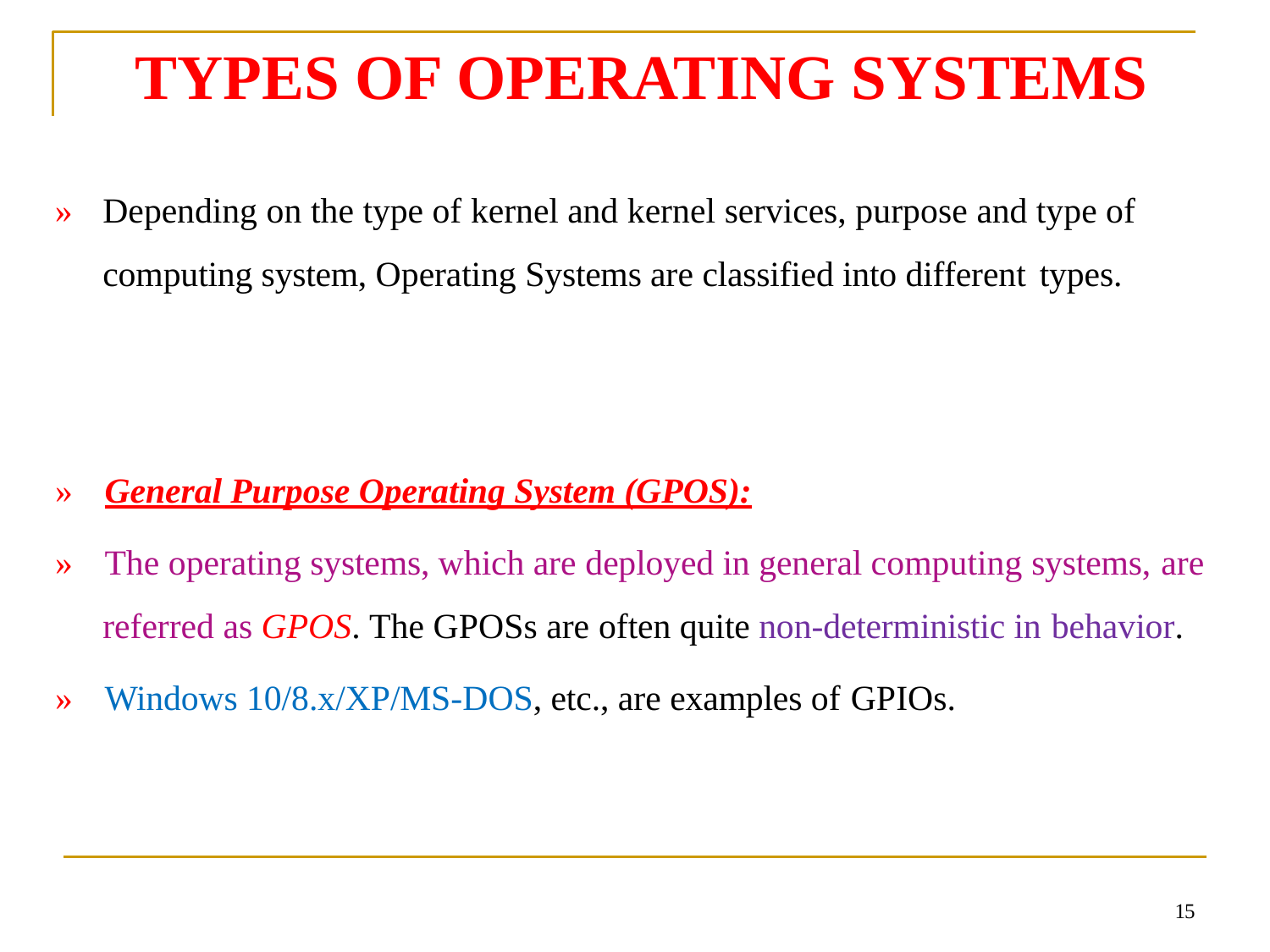

# TYPES OF OPERATING SYSTEMS
»	Depending on the type of kernel and kernel services, purpose and type of  computing system, Operating Systems are classified into different types.
»	General Purpose Operating System (GPOS):
»	The operating systems, which are deployed in general computing systems, are
referred as GPOS. The GPOSs are often quite non-deterministic in behavior.
»	Windows 10/8.x/XP/MS-DOS, etc., are examples of GPIOs.

15